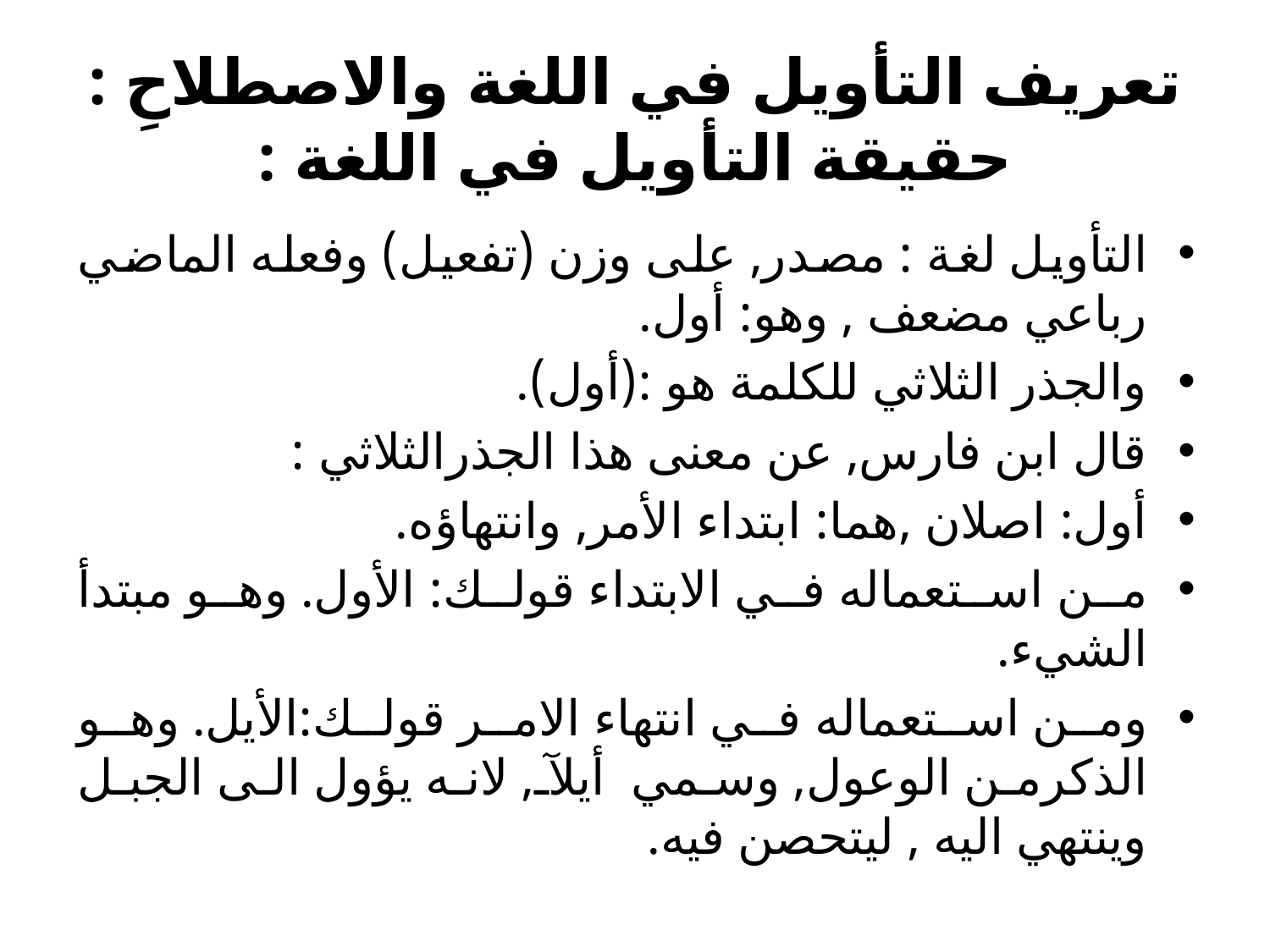

# تعريف التأويل في اللغة والاصطلاحِ : حقيقة التأويل في اللغة :
التأويل لغة : مصدر, على وزن (تفعيل) وفعله الماضي رباعي مضعف , وهو: أول.
والجذر الثلاثي للكلمة هو :(أول).
قال ابن فارس, عن معنى هذا الجذرالثلاثي :
أول: اصلان ,هما: ابتداء الأمر, وانتهاؤه.
من استعماله في الابتداء قولك: الأول. وهو مبتدأ الشيء.
ومن استعماله في انتهاء الامر قولك:الأيل. وهو الذكرمن الوعول, وسمي  أيلآ, لانه يؤول الى الجبل وينتهي اليه , ليتحصن فيه.